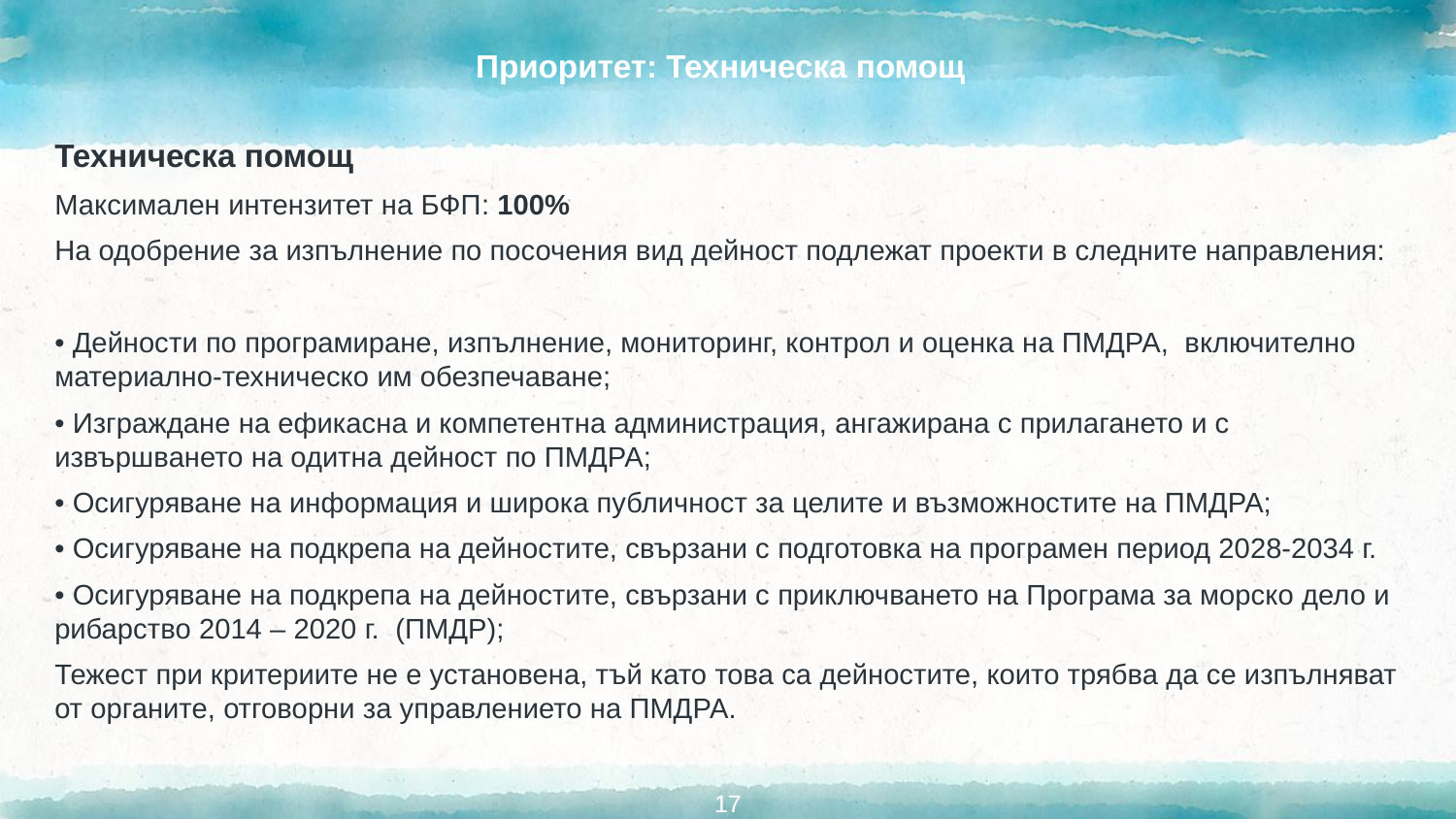

# Приоритет: Техническа помощ
Техническа помощ
Максимален интензитет на БФП: 100%
На одобрение за изпълнение по посочения вид дейност подлежат проекти в следните направления:

• Дейности по програмиране, изпълнение, мониторинг, контрол и оценка на ПМДРА,  включително материално-техническо им обезпечаване;
• Изграждане на ефикасна и компетентна администрация, ангажирана с прилагането и с извършването на одитна дейност по ПМДРА;
• Осигуряване на информация и широка публичност за целите и възможностите на ПМДРА;
• Осигуряване на подкрепа на дейностите, свързани с подготовка на програмен период 2028-2034 г.
• Осигуряване на подкрепа на дейностите, свързани с приключването на Програма за морско дело и рибарство 2014 – 2020 г.  (ПМДР);
Тежест при критериите не е установена, тъй като това са дейностите, които трябва да се изпълняват от органите, отговорни за управлението на ПМДРА.
17